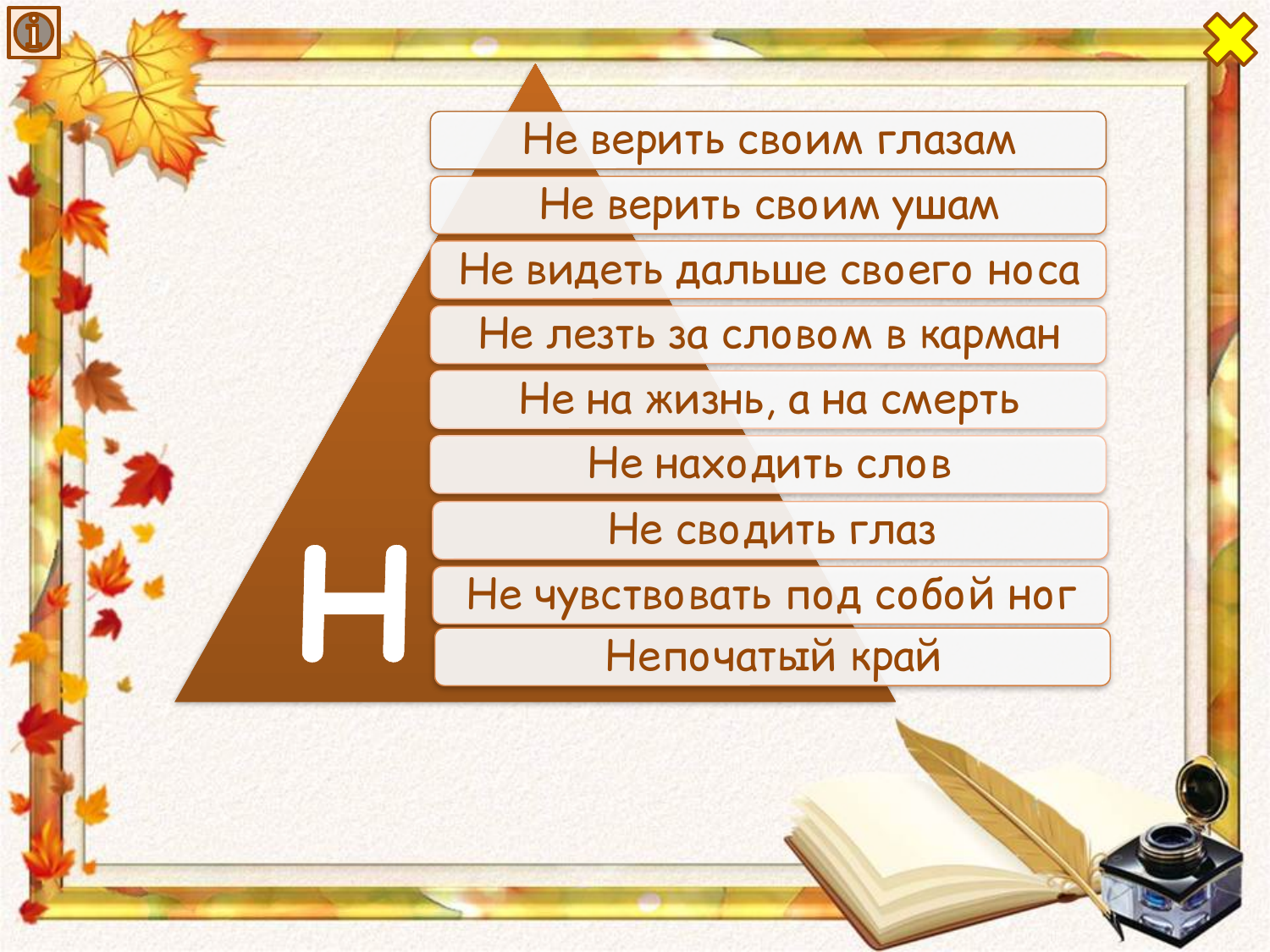

Не верить своим глазам
Не верить своим ушам
Не видеть дальше своего носа
Не лезть за словом в карман
Не на жизнь, а на смерть
Не находить слов
Не сводить глаз
Не чувствовать под собой ног
Непочатый край

Н